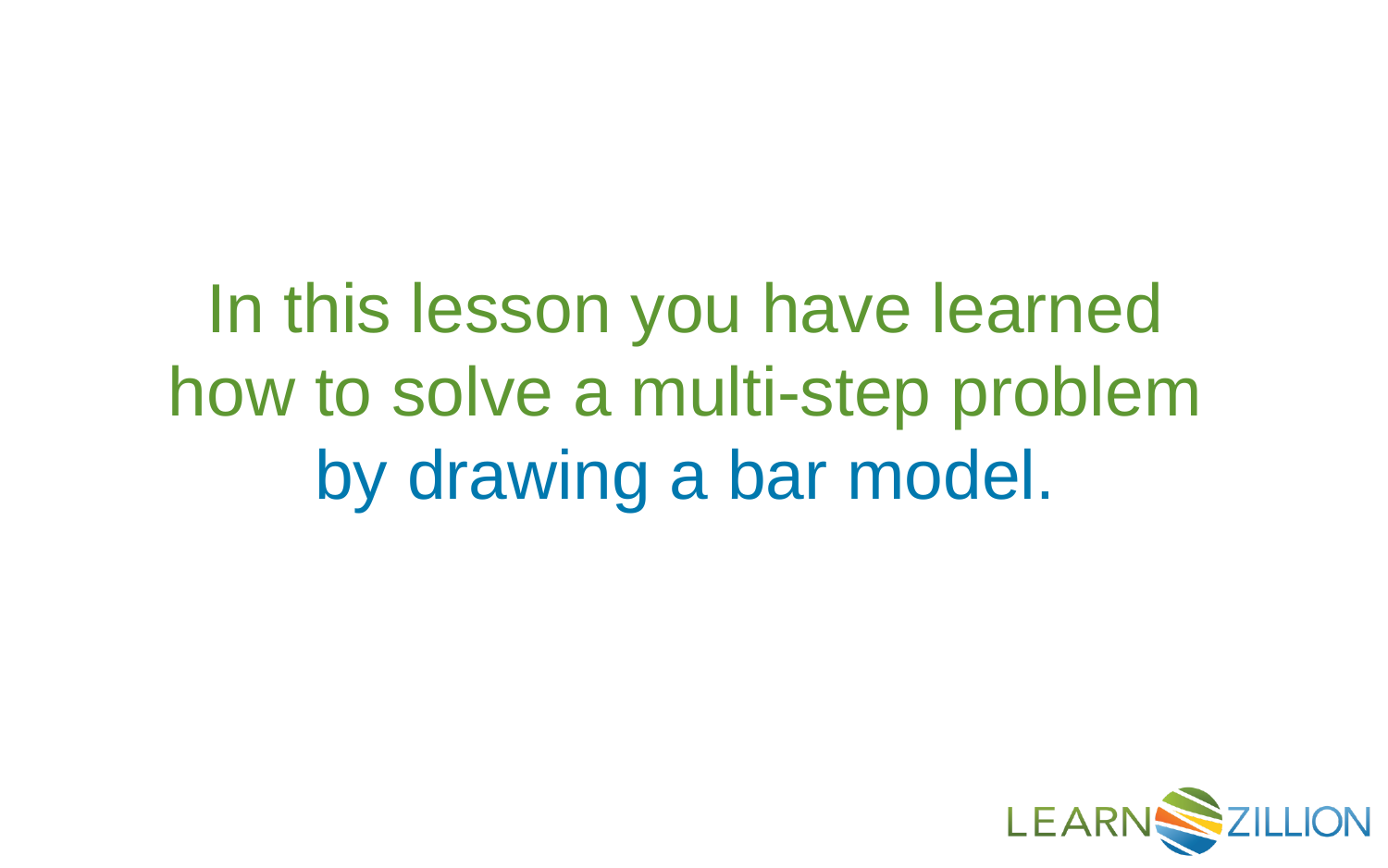

In this lesson you have learned how to solve a multi-step problem by drawing a bar model.